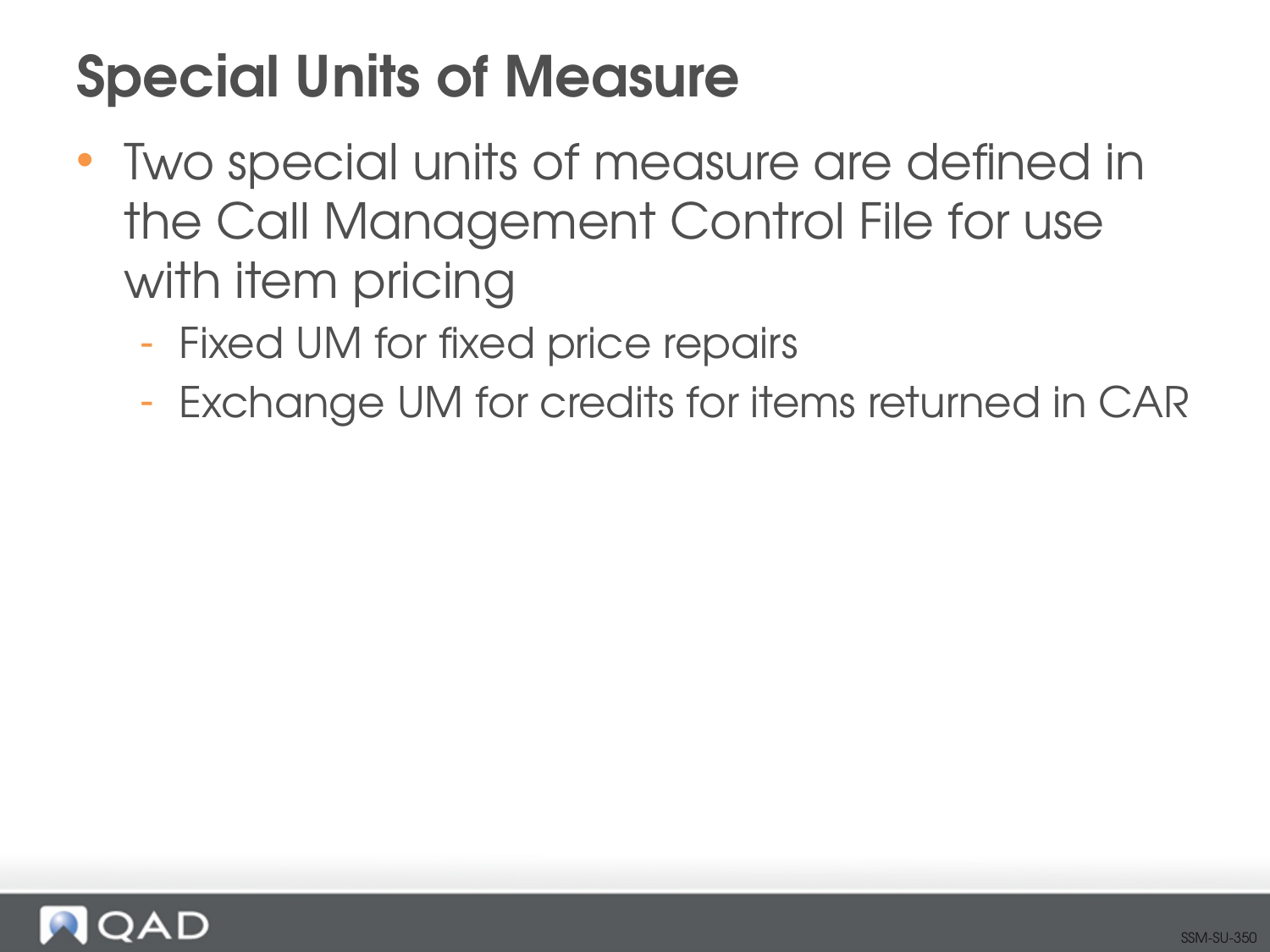

# Special Units of Measure
Two special units of measure are defined in the Call Management Control File for use with item pricing
Fixed UM for fixed price repairs
Exchange UM for credits for items returned in CAR
SSM-SU-350